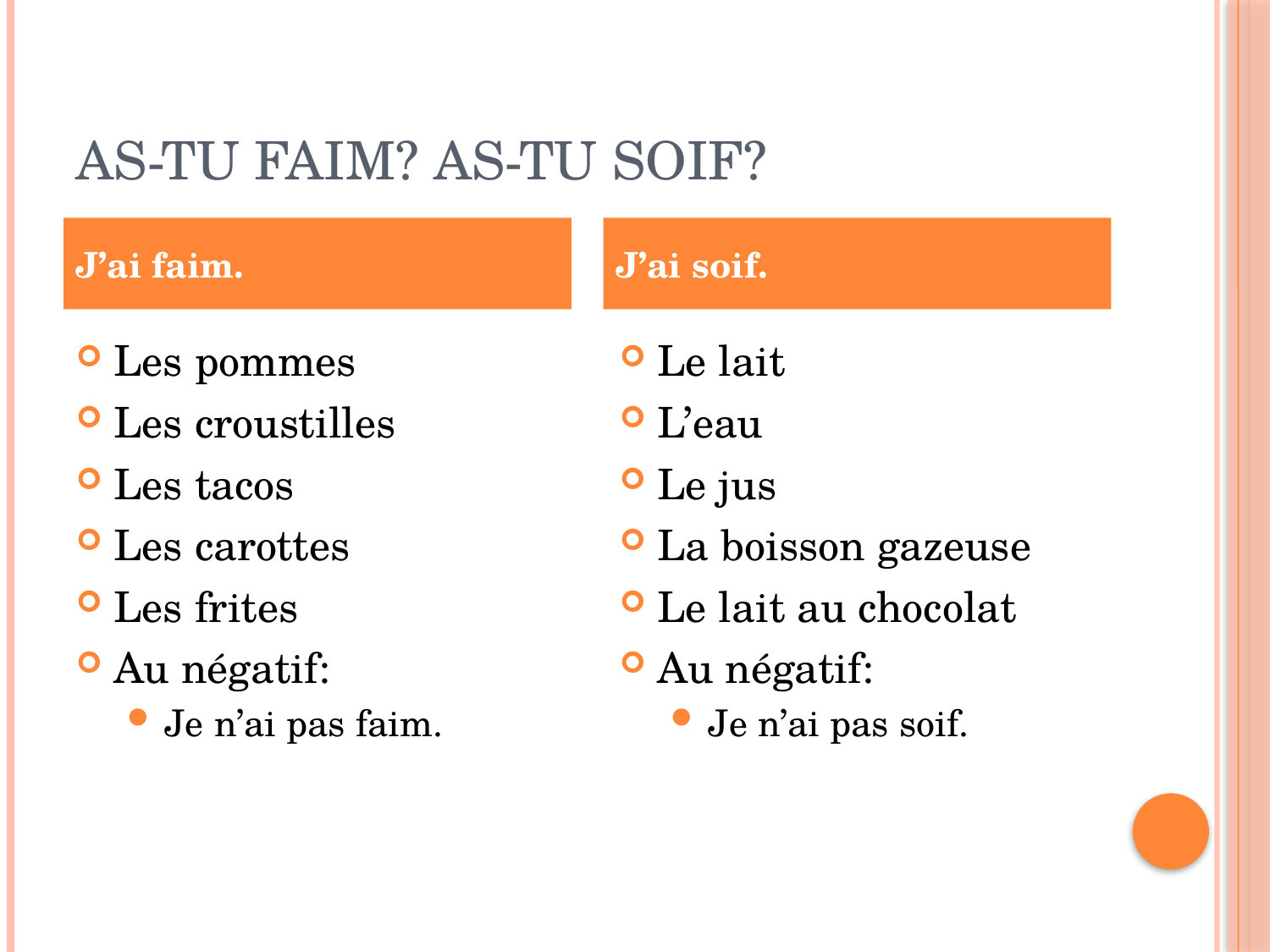

# As-tu faim? As-tu soif?
J’ai faim.
J’ai soif.
Les pommes
Les croustilles
Les tacos
Les carottes
Les frites
Au négatif:
Je n’ai pas faim.
Le lait
L’eau
Le jus
La boisson gazeuse
Le lait au chocolat
Au négatif:
Je n’ai pas soif.